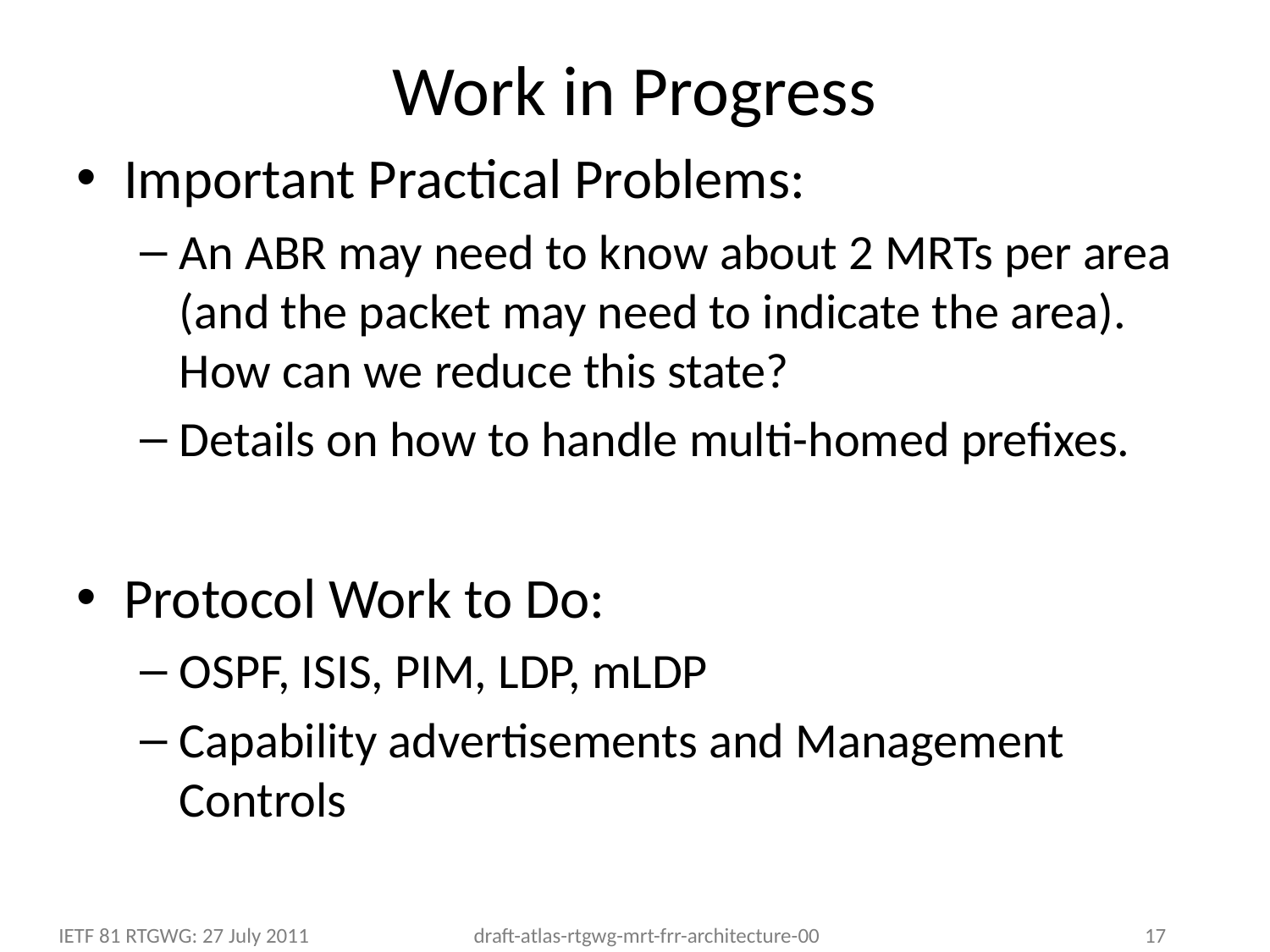

# Work in Progress
Important Practical Problems:
An ABR may need to know about 2 MRTs per area (and the packet may need to indicate the area).  How can we reduce this state?
Details on how to handle multi-homed prefixes.

Protocol Work to Do:
OSPF, ISIS, PIM, LDP, mLDP
Capability advertisements and Management Controls